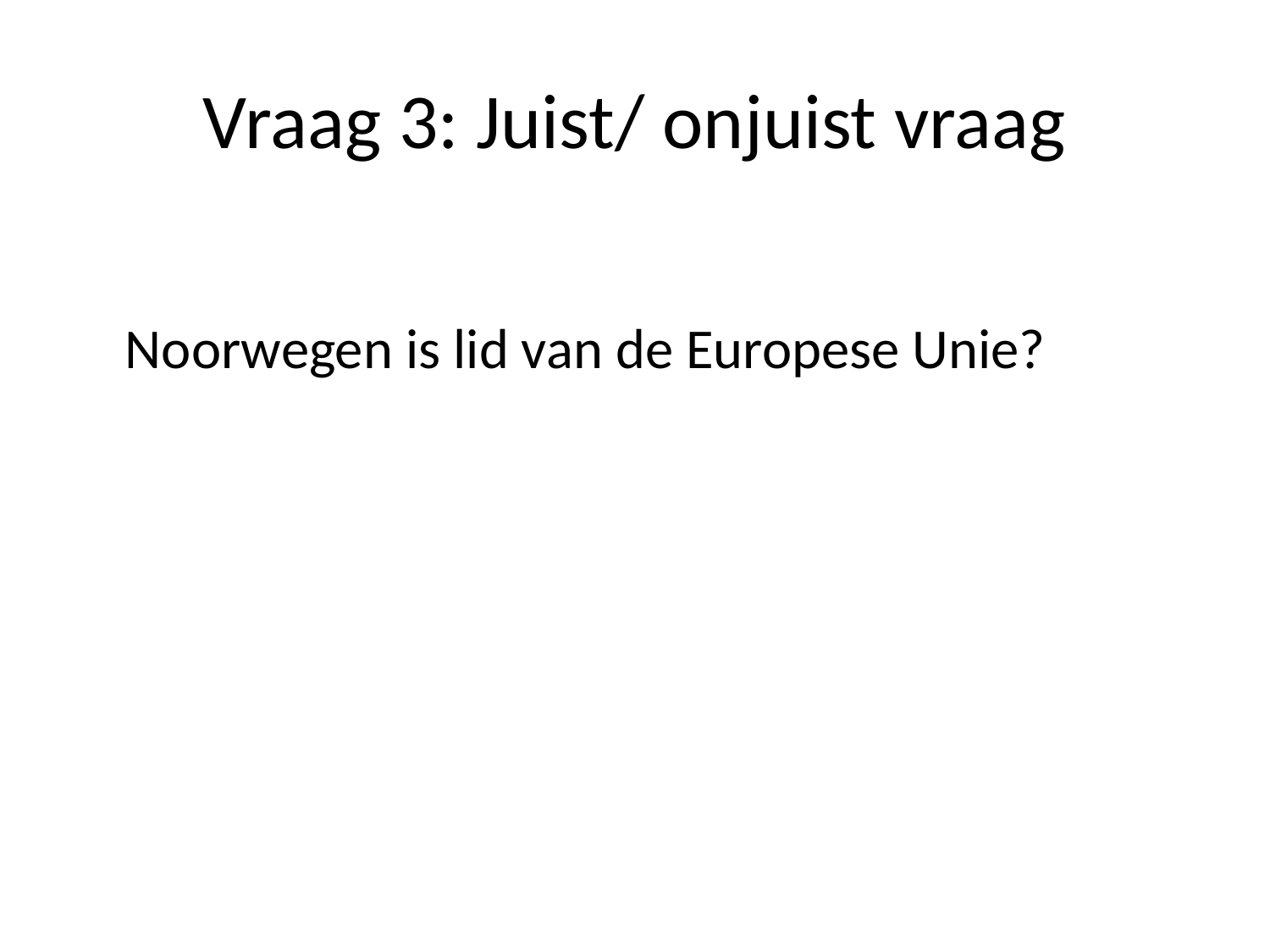

# Vraag 3: Juist/ onjuist vraag
	Noorwegen is lid van de Europese Unie?